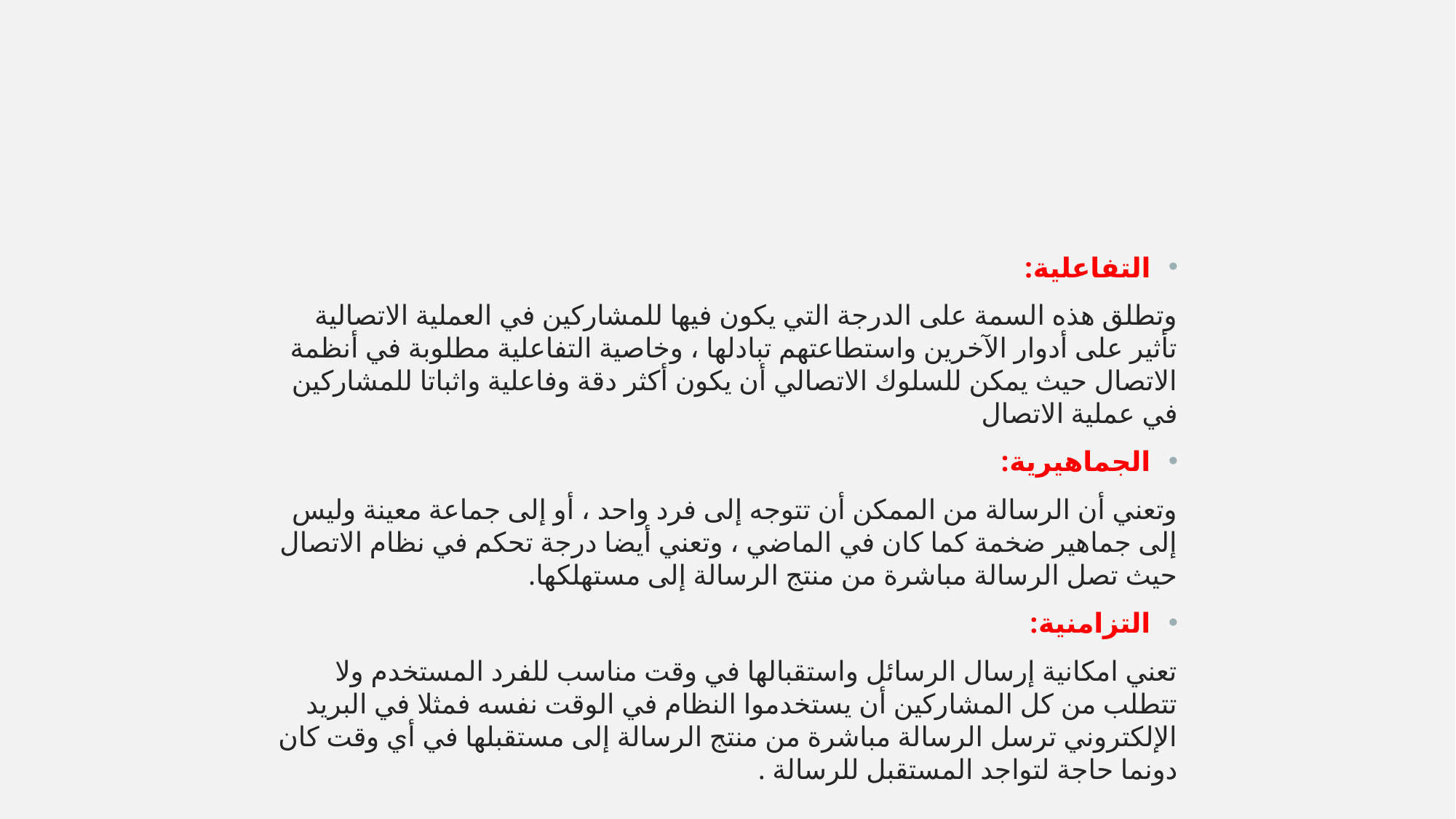

#
التفاعلية:
وتطلق هذه السمة على الدرجة التي يكون فيها للمشاركين في العملية الاتصالية تأثير على أدوار الآخرين واستطاعتهم تبادلها ، وخاصية التفاعلية مطلوبة في أنظمة الاتصال حيث يمكن للسلوك الاتصالي أن يكون أكثر دقة وفاعلية واثباتا للمشاركين في عملية الاتصال
الجماهيرية:
وتعني أن الرسالة من الممكن أن تتوجه إلى فرد واحد ، أو إلى جماعة معينة وليس إلى جماهير ضخمة كما كان في الماضي ، وتعني أيضا درجة تحكم في نظام الاتصال حيث تصل الرسالة مباشرة من منتج الرسالة إلى مستهلكها.
التزامنية:
تعني امكانية إرسال الرسائل واستقبالها في وقت مناسب للفرد المستخدم ولا تتطلب من كل المشاركين أن يستخدموا النظام في الوقت نفسه فمثلا في البريد الإلكتروني ترسل الرسالة مباشرة من منتج الرسالة إلى مستقبلها في أي وقت كان دونما حاجة لتواجد المستقبل للرسالة .